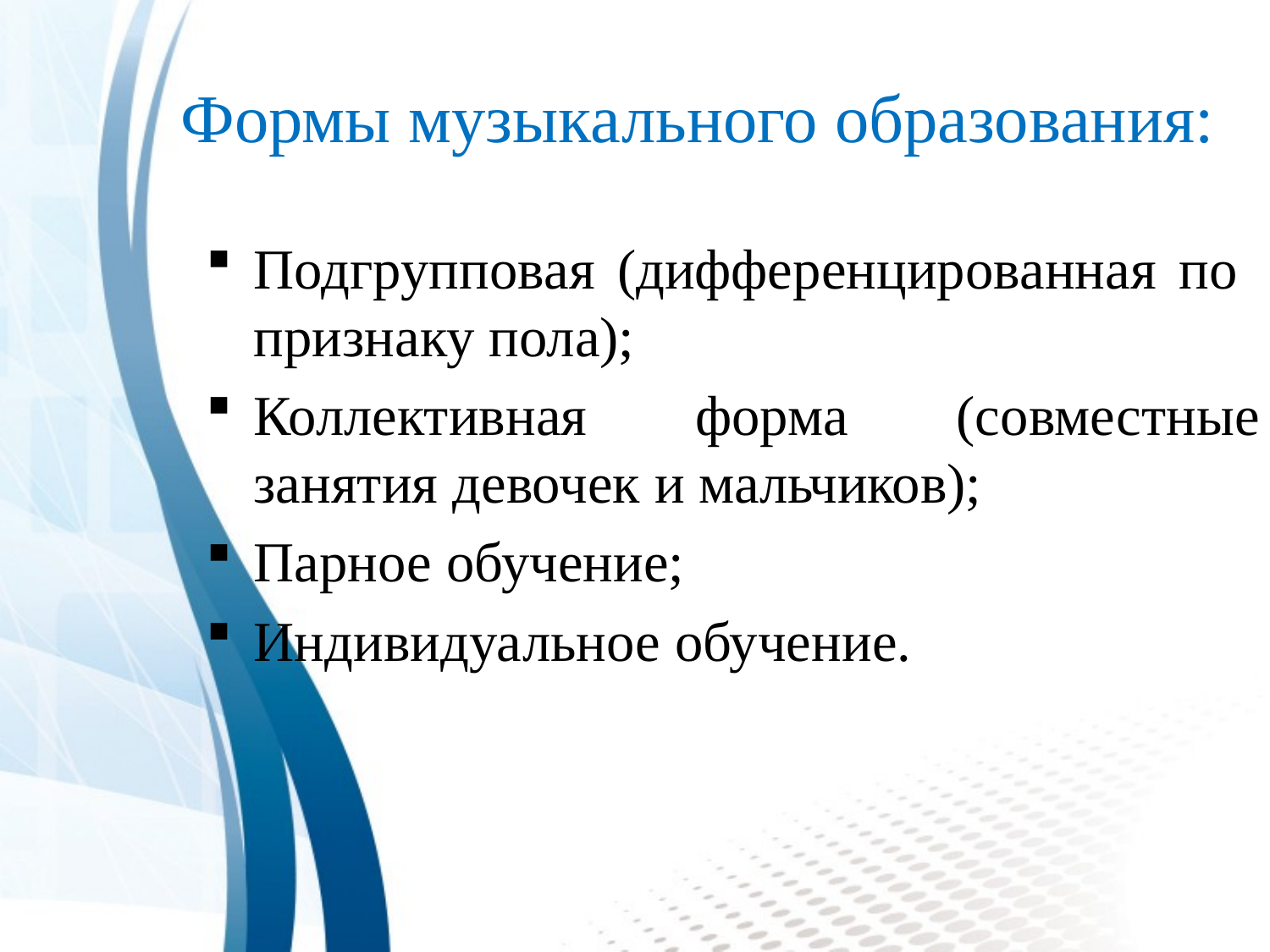

# Формы музыкального образования:
Подгрупповая (дифференцированная по  признаку пола);
Коллективная форма (совместные занятия девочек и мальчиков);
Парное обучение;
Индивидуальное обучение.